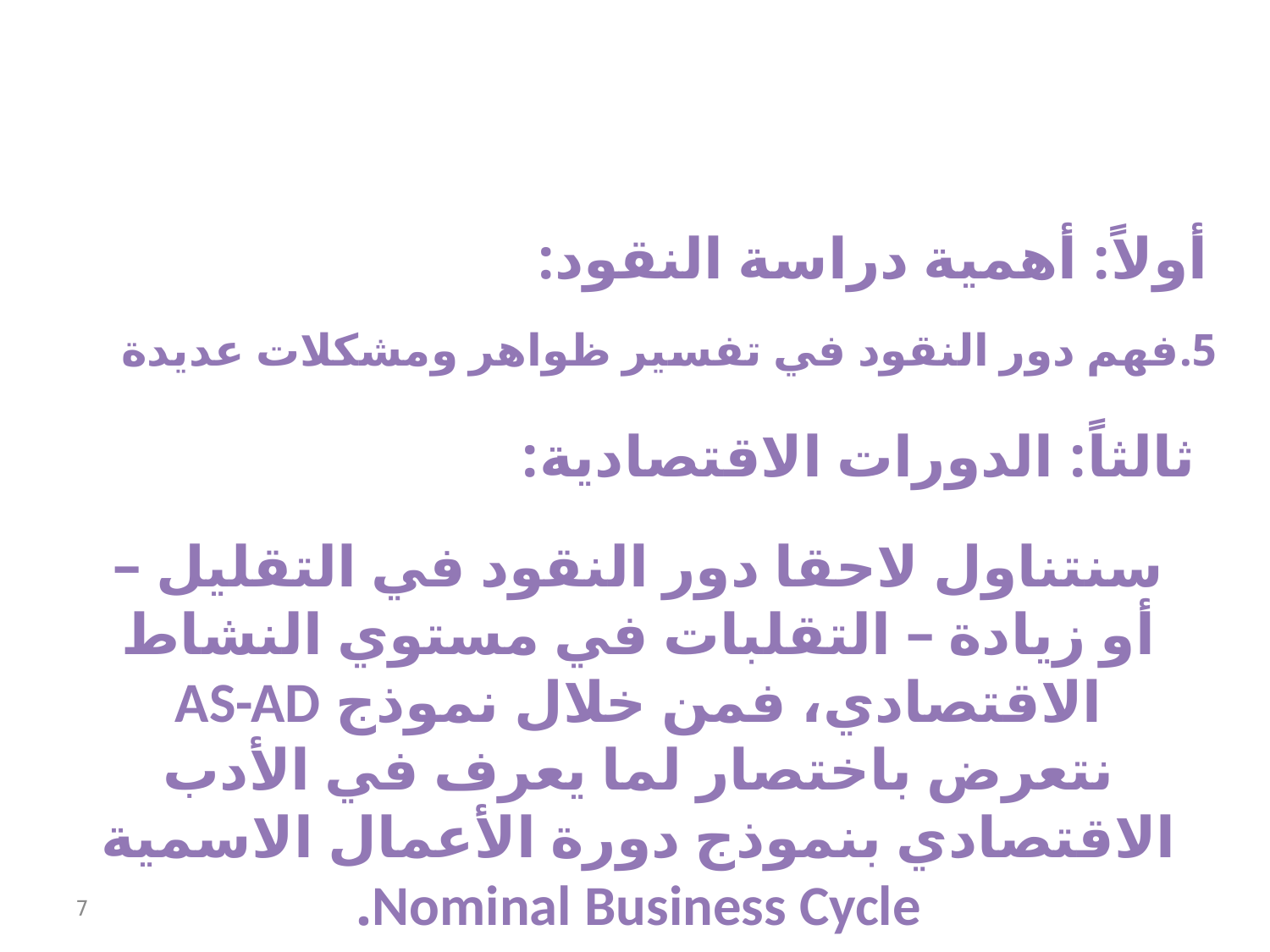

#
أولاً: أهمية دراسة النقود:
5.	فهم دور النقود في تفسير ظواهر ومشكلات عديدة

ثالثاً: الدورات الاقتصادية:
سنتناول لاحقا دور النقود في التقليل – أو زيادة – التقلبات في مستوي النشاط الاقتصادي، فمن خلال نموذج AS-AD نتعرض باختصار لما يعرف في الأدب الاقتصادي بنموذج دورة الأعمال الاسمية Nominal Business Cycle.
7